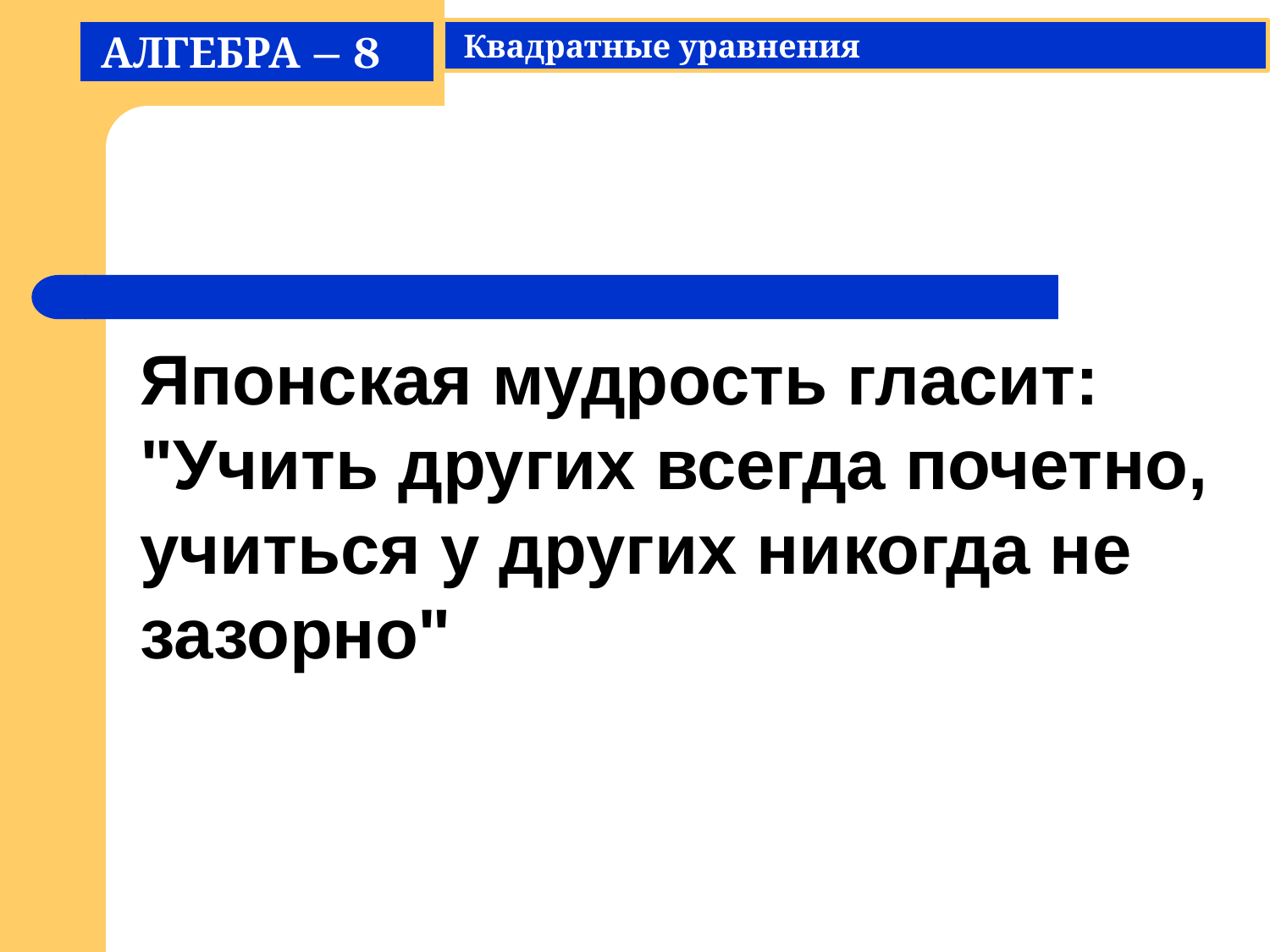

АЛГЕБРА – 8
 Квадратные уравнения
#
Японская мудрость гласит: "Учить других всегда почетно, учиться у других никогда не зазорно"